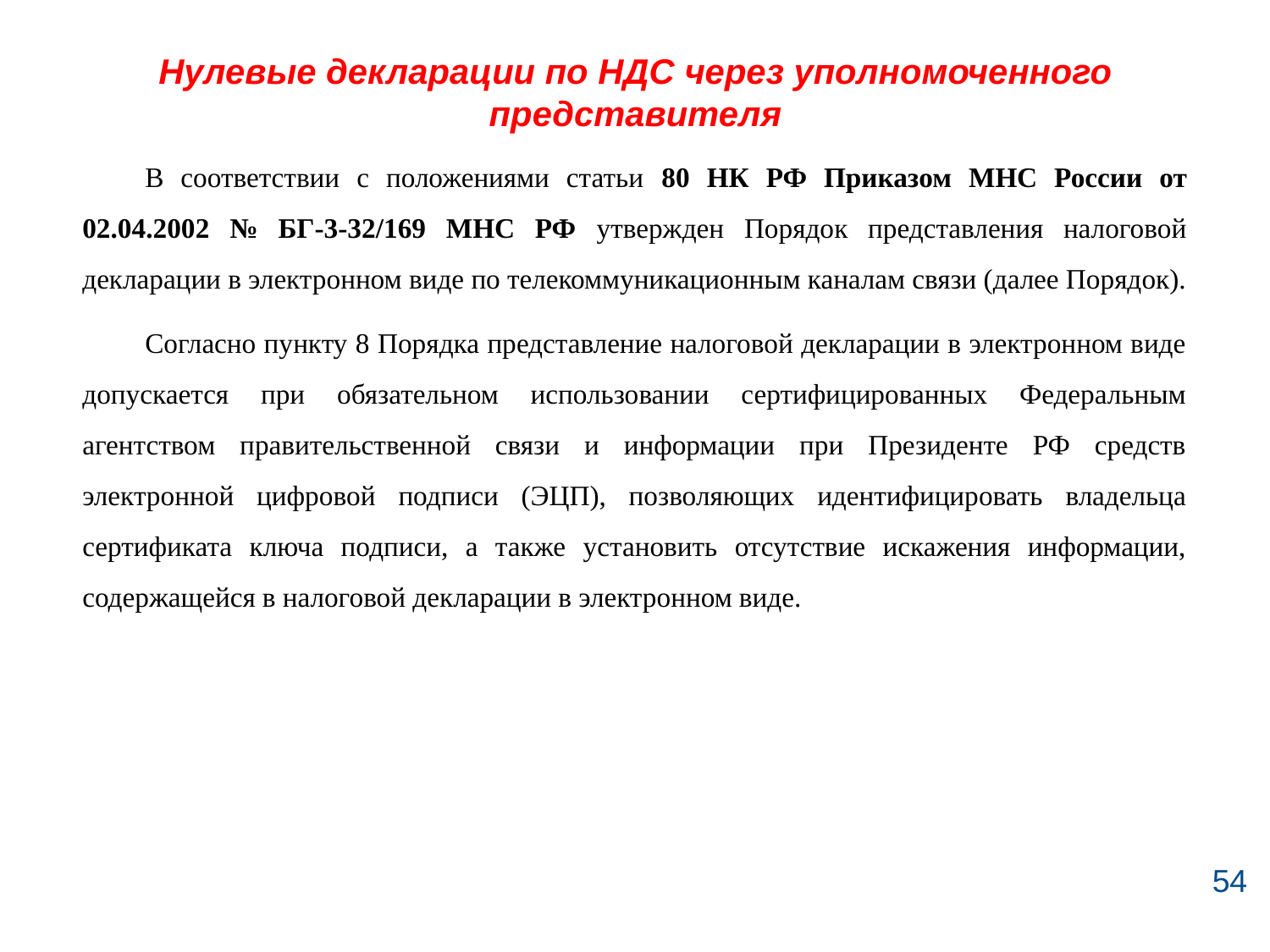

# Нулевые декларации по НДС через уполномоченного представителя
В соответствии с положениями статьи 80 НК РФ Приказом МНС России от 02.04.2002 № БГ-3-32/169 МНС РФ утвержден Порядок представления налоговой декларации в электронном виде по телекоммуникационным каналам связи (далее Порядок).
Согласно пункту 8 Порядка представление налоговой декларации в электронном виде допускается при обязательном использовании сертифицированных Федеральным агентством правительственной связи и информации при Президенте РФ средств электронной цифровой подписи (ЭЦП), позволяющих идентифицировать владельца сертификата ключа подписи, а также установить отсутствие искажения информации, содержащейся в налоговой декларации в электронном виде.